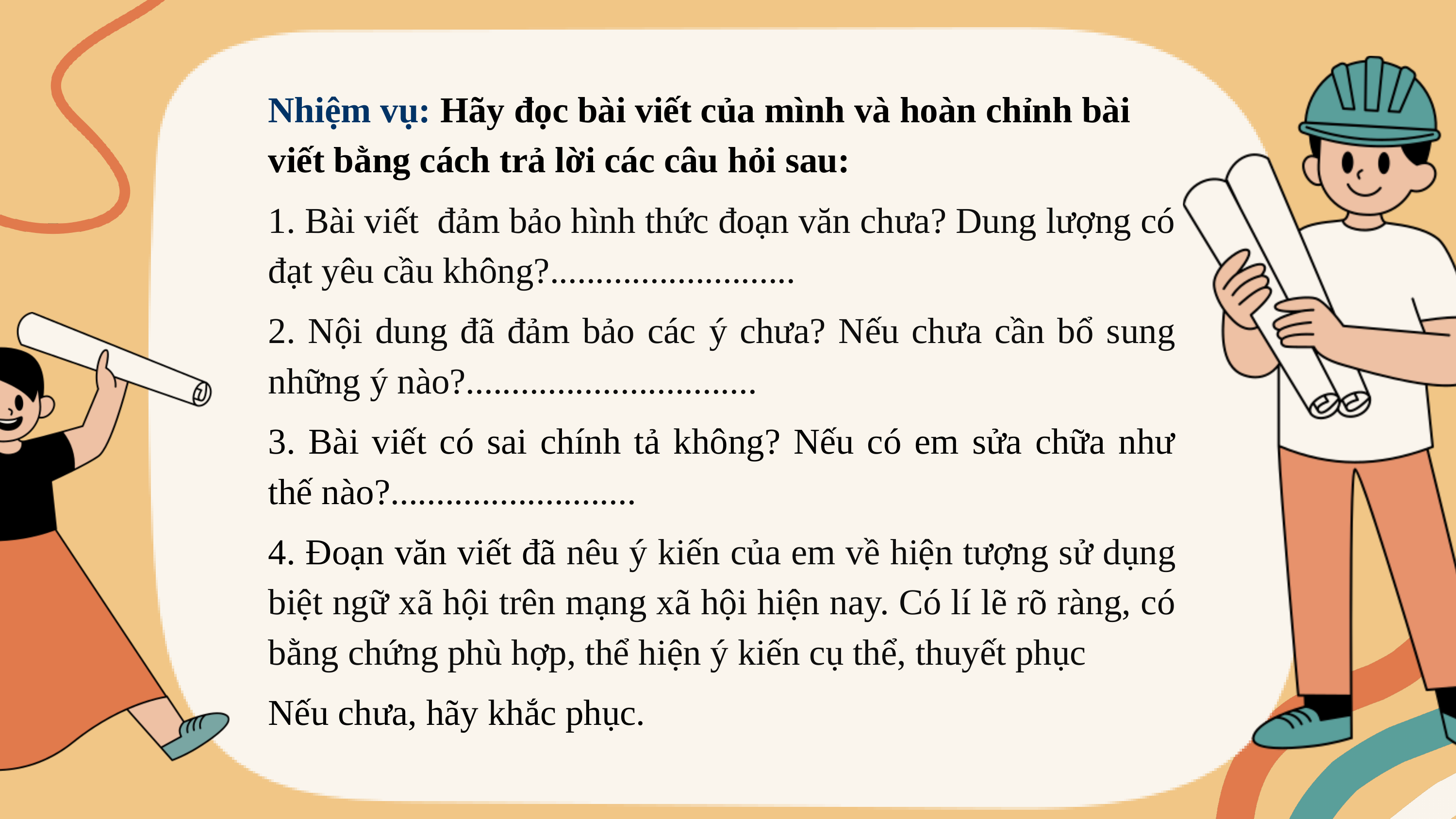

Nhiệm vụ: Hãy đọc bài viết của mình và hoàn chỉnh bài viết bằng cách trả lời các câu hỏi sau:
1. Bài viết  đảm bảo hình thức đoạn văn chưa? Dung lượng có đạt yêu cầu không?...........................
2. Nội dung đã đảm bảo các ý chưa? Nếu chưa cần bổ sung những ý nào?................................
3. Bài viết có sai chính tả không? Nếu có em sửa chữa như thế nào?...........................
4. Đoạn văn viết đã nêu ý kiến của em về hiện tượng sử dụng biệt ngữ xã hội trên mạng xã hội hiện nay. Có lí lẽ rõ ràng, có bằng chứng phù hợp, thể hiện ý kiến cụ thể, thuyết phục
Nếu chưa, hãy khắc phục.